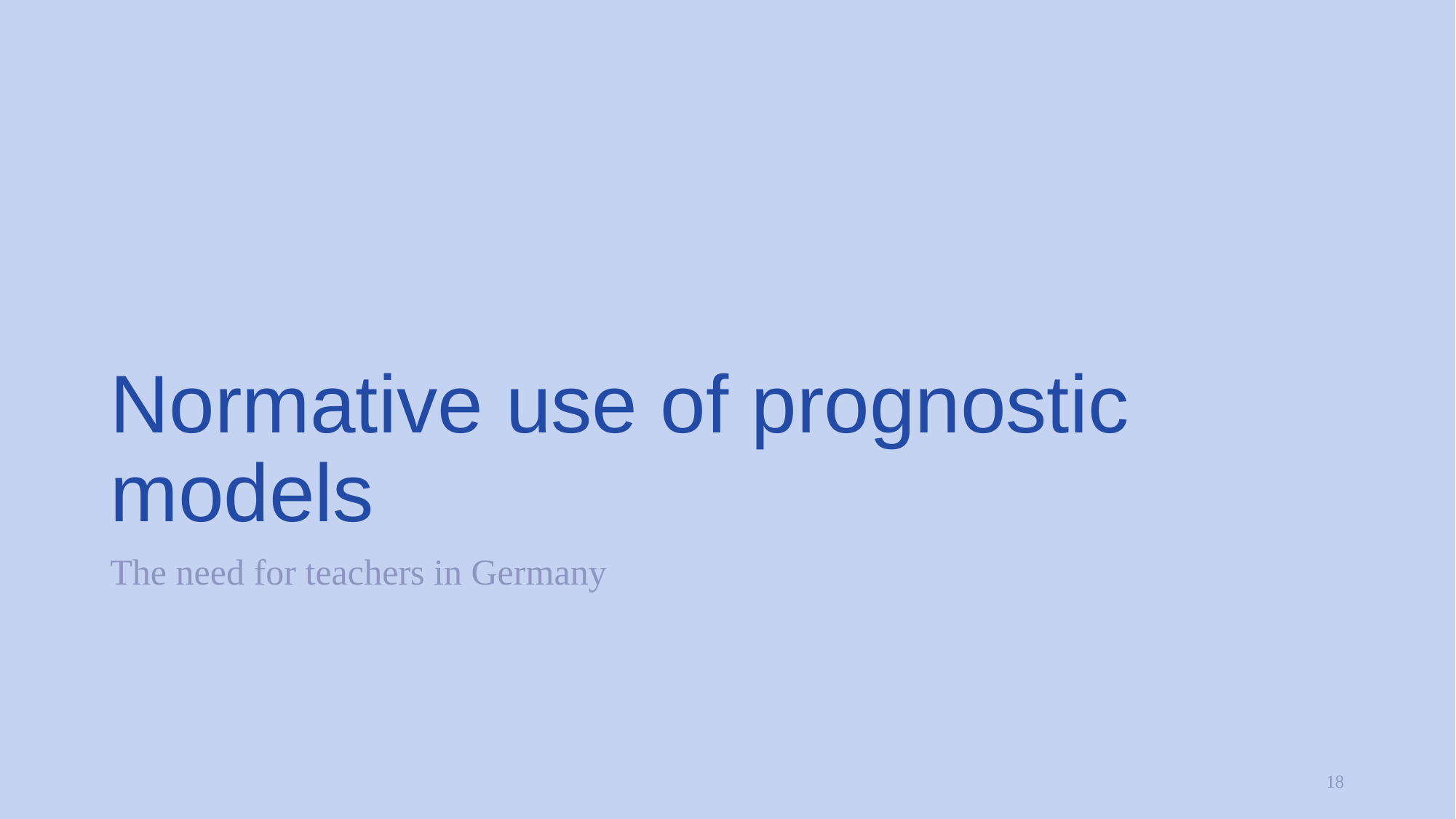

# Normative use of prognostic models
The need for teachers in Germany
18